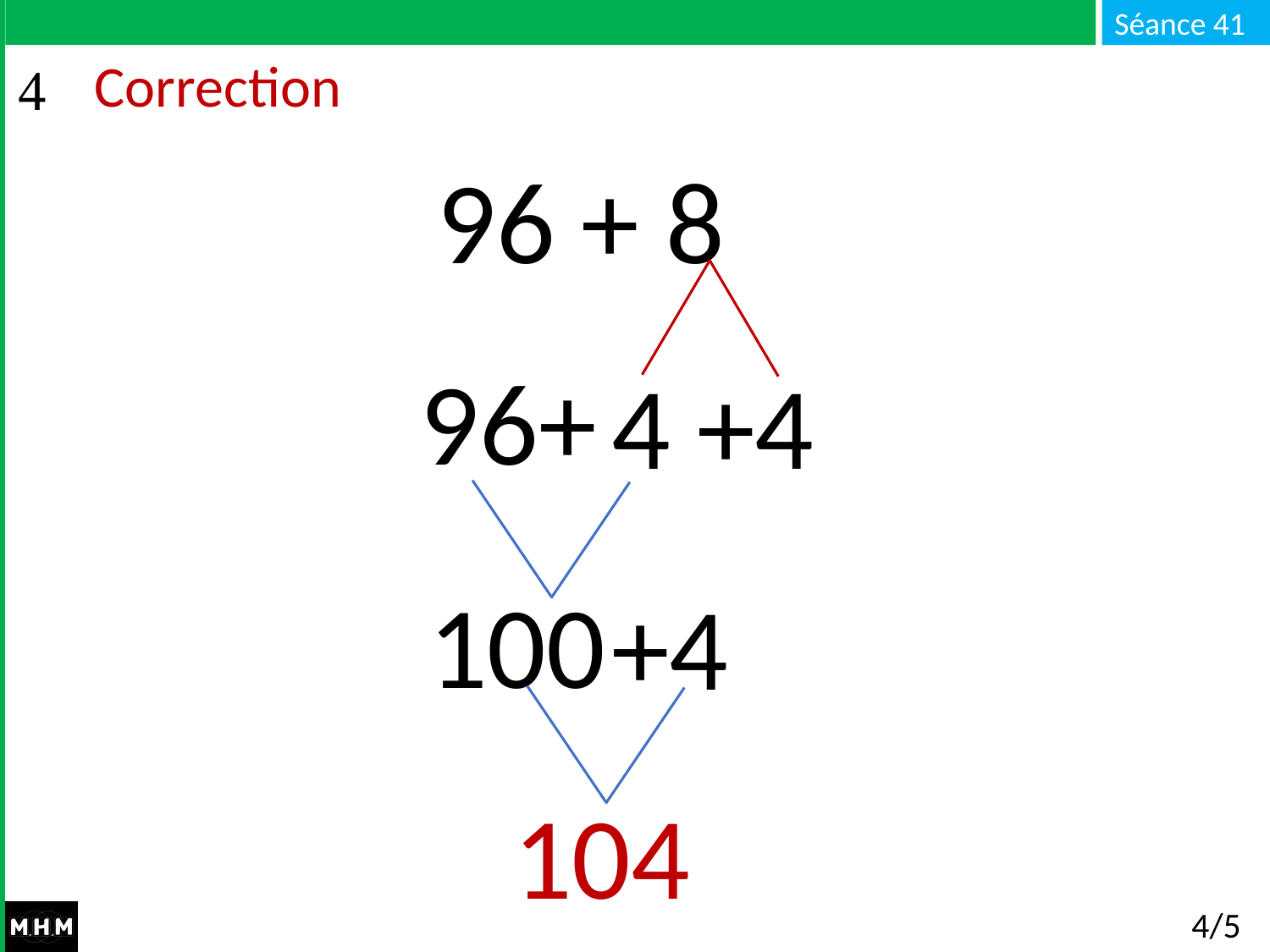

# Correction
96 + 8
96+
4 +4
100
+4
104
4/5